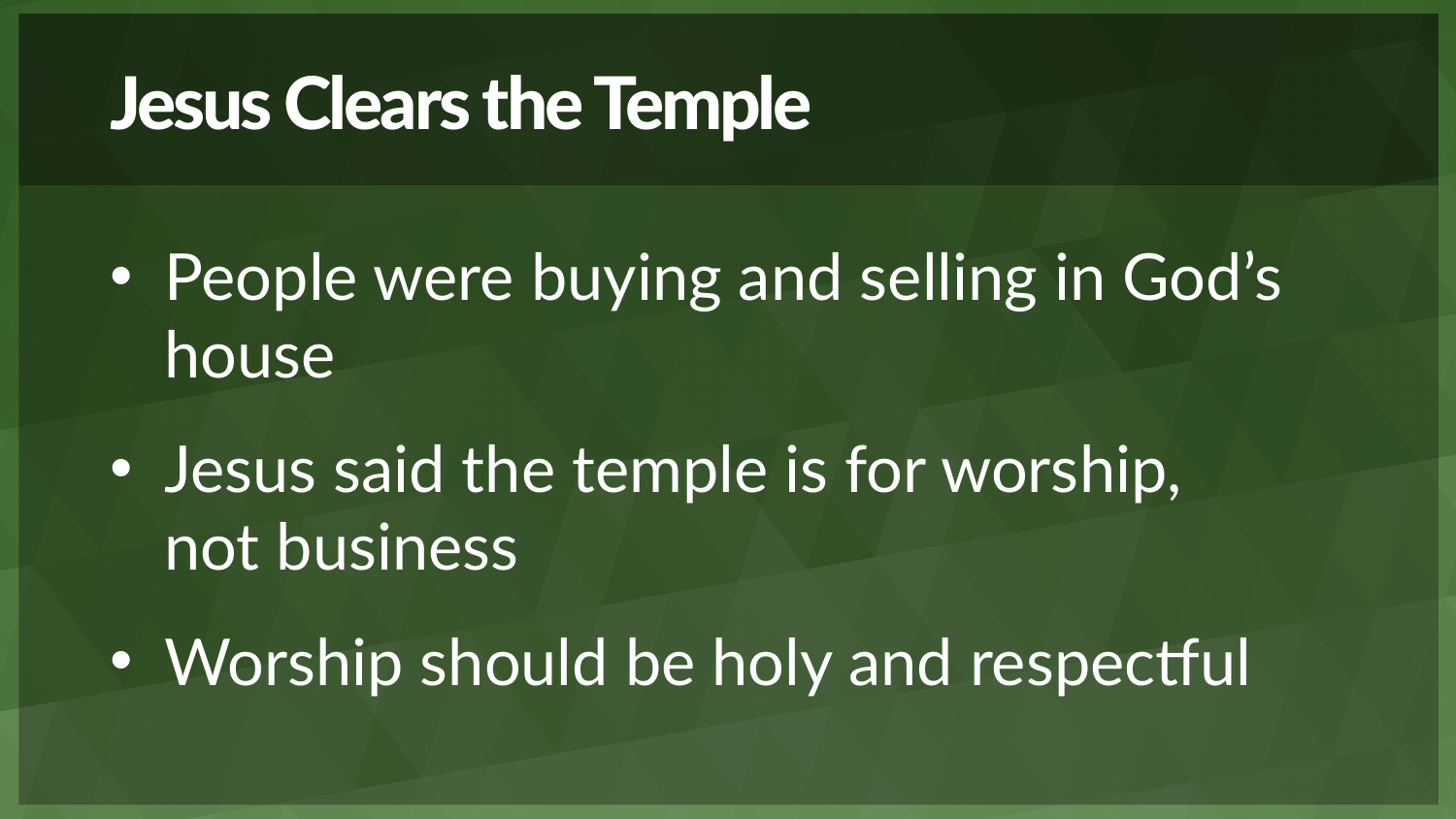

# Jesus Clears the Temple
People were buying and selling in God’s house
Jesus said the temple is for worship, not business
Worship should be holy and respectful